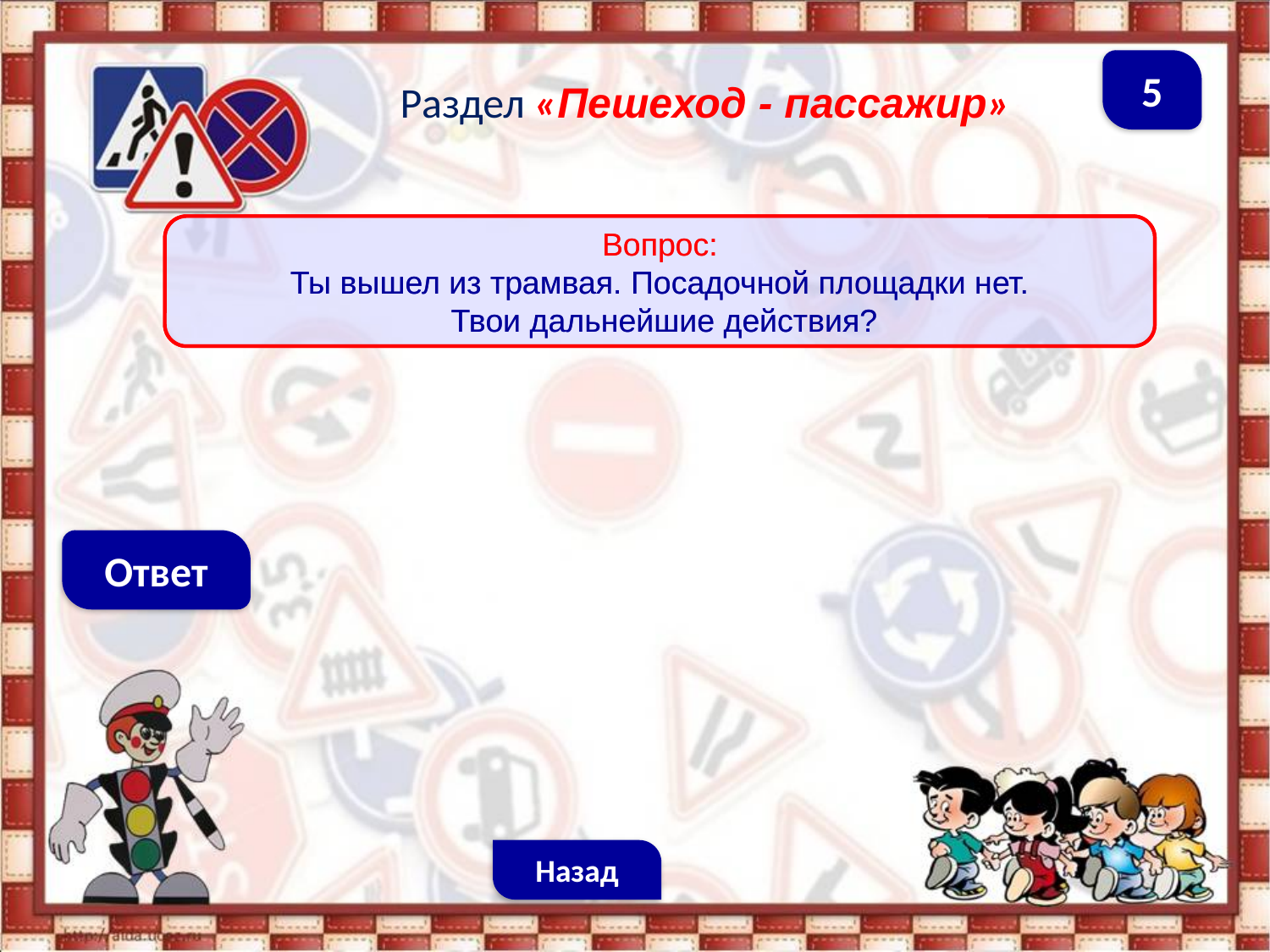

5
Раздел «Пешеход - пассажир»

Вопрос:
Ты вышел из трамвая. Посадочной площадки нет.
 Твои дальнейшие действия?

Вопрос:
Ты вышел из трамвая. Посадочной площадки нет.
 Твои дальнейшие действия?

Ответ
Назад